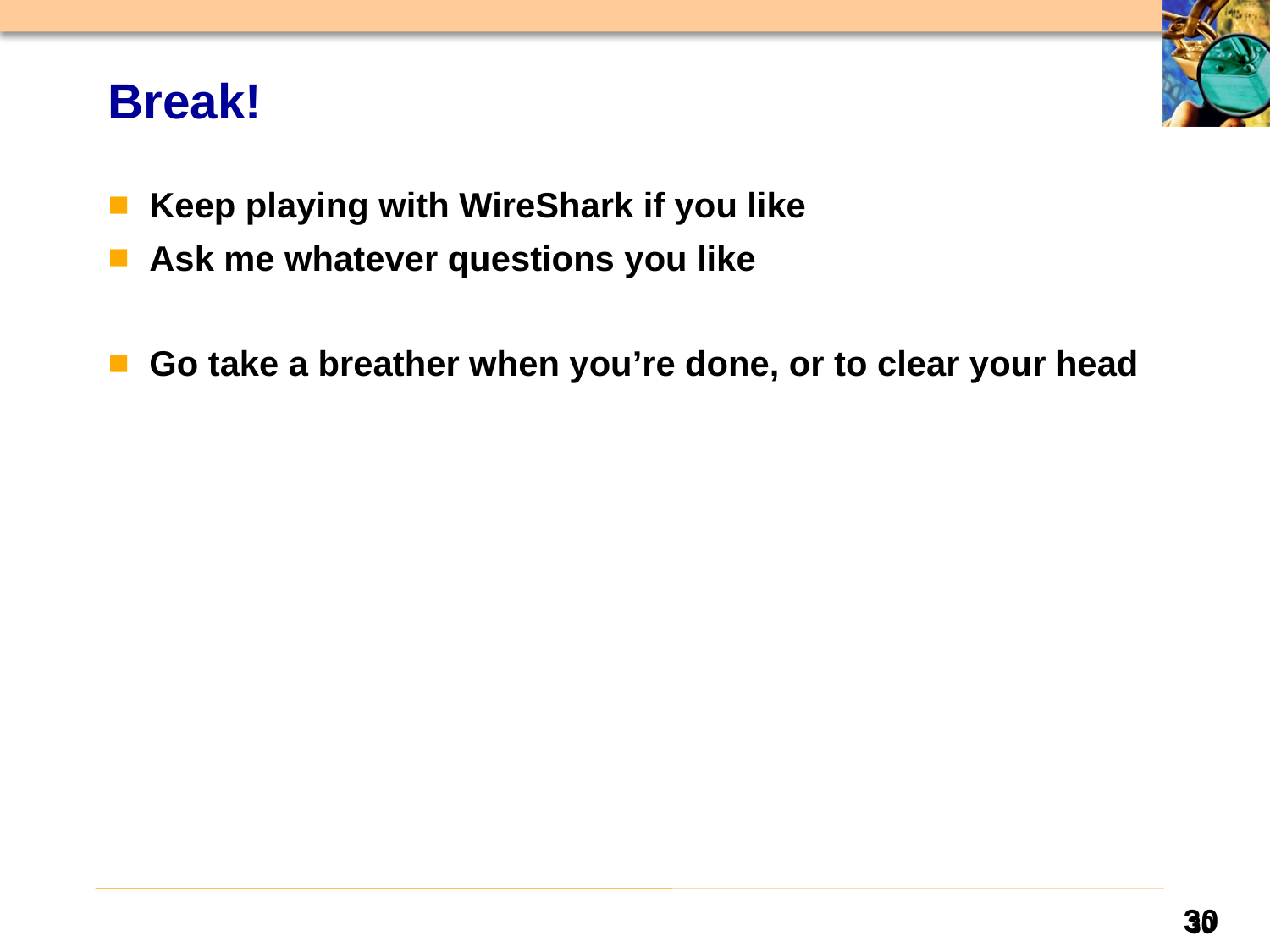

# Break!
 Keep playing with WireShark if you like
 Ask me whatever questions you like

 Go take a breather when you’re done, or to clear your head
30